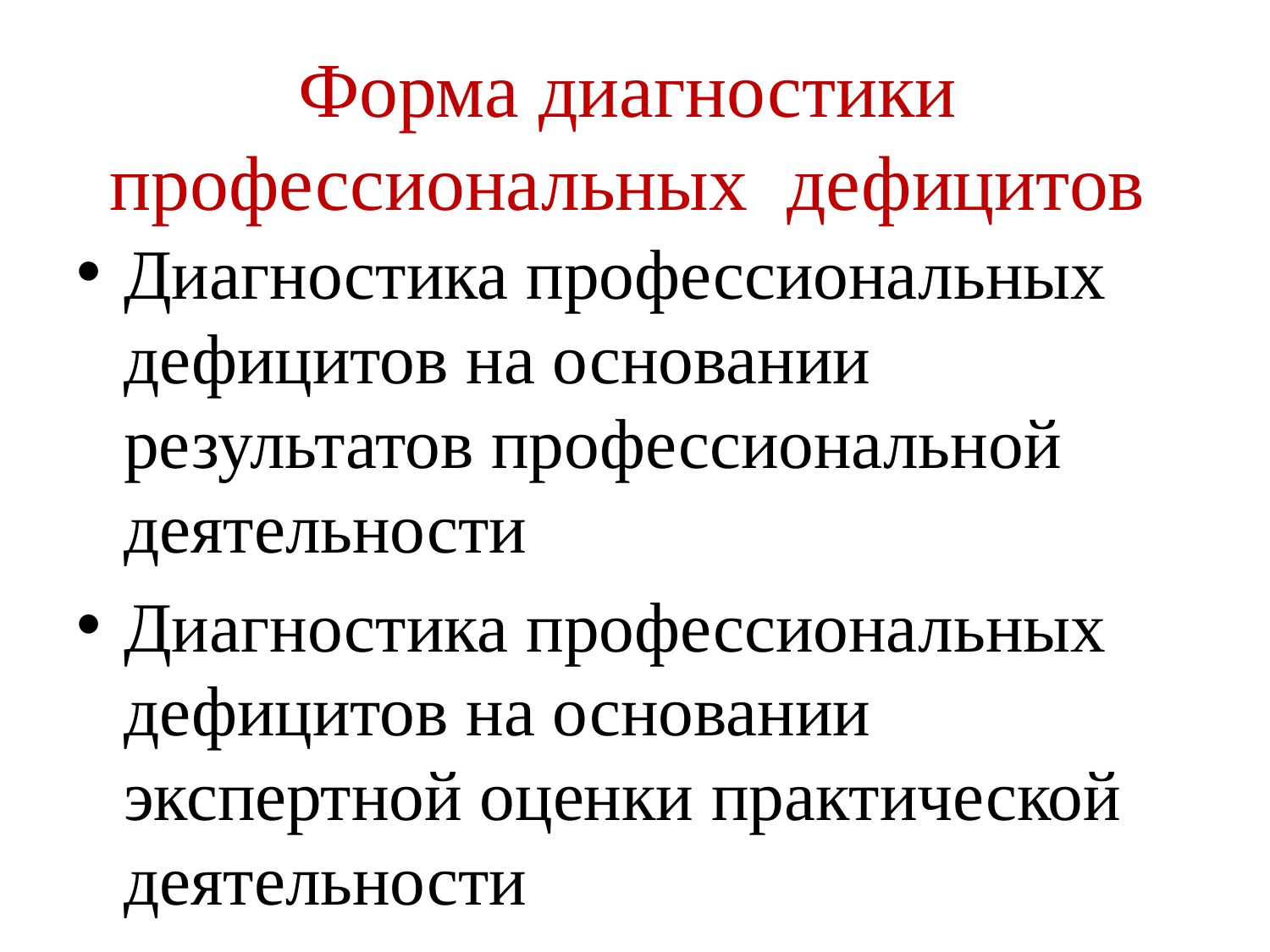

# Форма диагностики профессиональных  дефицитов
Диагностика профессиональных дефицитов на основании результатов профессиональной деятельности
Диагностика профессиональных дефицитов на основании экспертной оценки практической деятельности